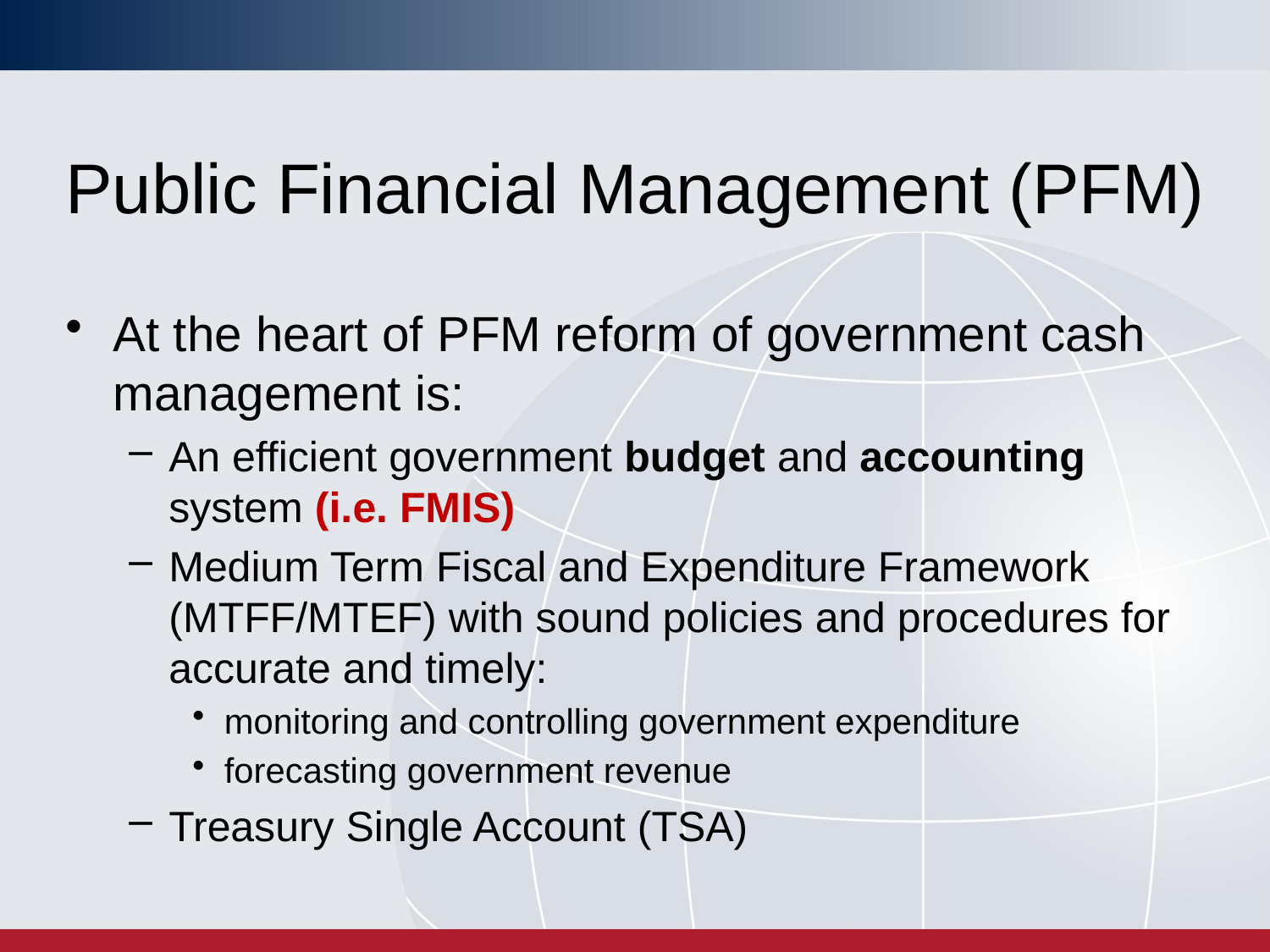

# Public Financial Management (PFM)
At the heart of PFM reform of government cash management is:
An efficient government budget and accounting system (i.e. FMIS)
Medium Term Fiscal and Expenditure Framework (MTFF/MTEF) with sound policies and procedures for accurate and timely:
monitoring and controlling government expenditure
forecasting government revenue
Treasury Single Account (TSA)